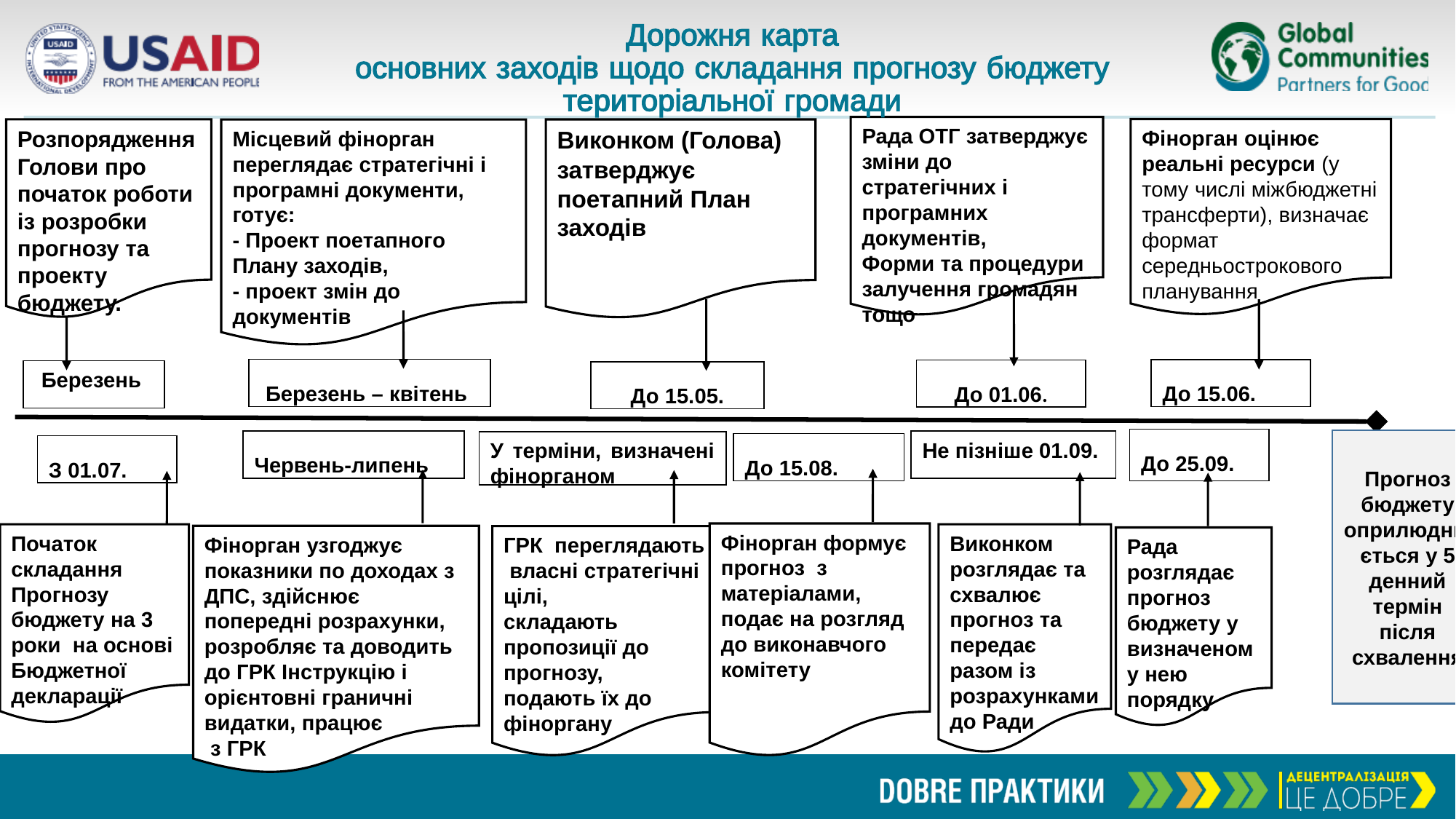

# Дорожня карта основних заходів щодо складання прогнозу бюджету територіальної громади
Рада ОТГ затверджує зміни до стратегічних і програмних документів,
Форми та процедури залучення громадян
тощо
Фінорган оцінює реальні ресурси (у тому числі міжбюджетні трансферти), визначає формат середньострокового планування
Розпорядження Голови про початок роботи із розробки прогнозу та проекту бюджету.
Місцевий фінорган переглядає стратегічні і програмні документи,
готує:
- Проект поетапного Плану заходів,
- проект змін до документів
Виконком (Голова) затверджує
поетапний План заходів

Березень – квітень
До 15.06.
До 01.06.
Березень
До 15.05.

До 25.09.
Червень-липень
Не пізніше 01.09.
У терміни, визначені фінорганом
До 15.08.
З 01.07.

Фінорган формує прогноз  з матеріалами, подає на розгляд  до виконавчого комітету

Початок складання Прогнозу бюджету на 3 роки  на основі Бюджетної декларації
Виконком  розглядає та  схвалює прогноз та передає  разом із розрахунками до Ради
Фінорган узгоджує показники по доходах з  ДПС, здійснює попередні розрахунки,  розробляє та доводить  до ГРК Інструкцію і орієнтовні граничні  видатки, працює
 з ГРК

ГРК  переглядають  власні стратегічні цілі,
складають пропозиції до прогнозу,  подають їх до фіноргану
Рада розглядає прогноз бюджету у визначеному нею порядку

Прогноз бюджету оприлюднюється у 5 денний термін після схвалення